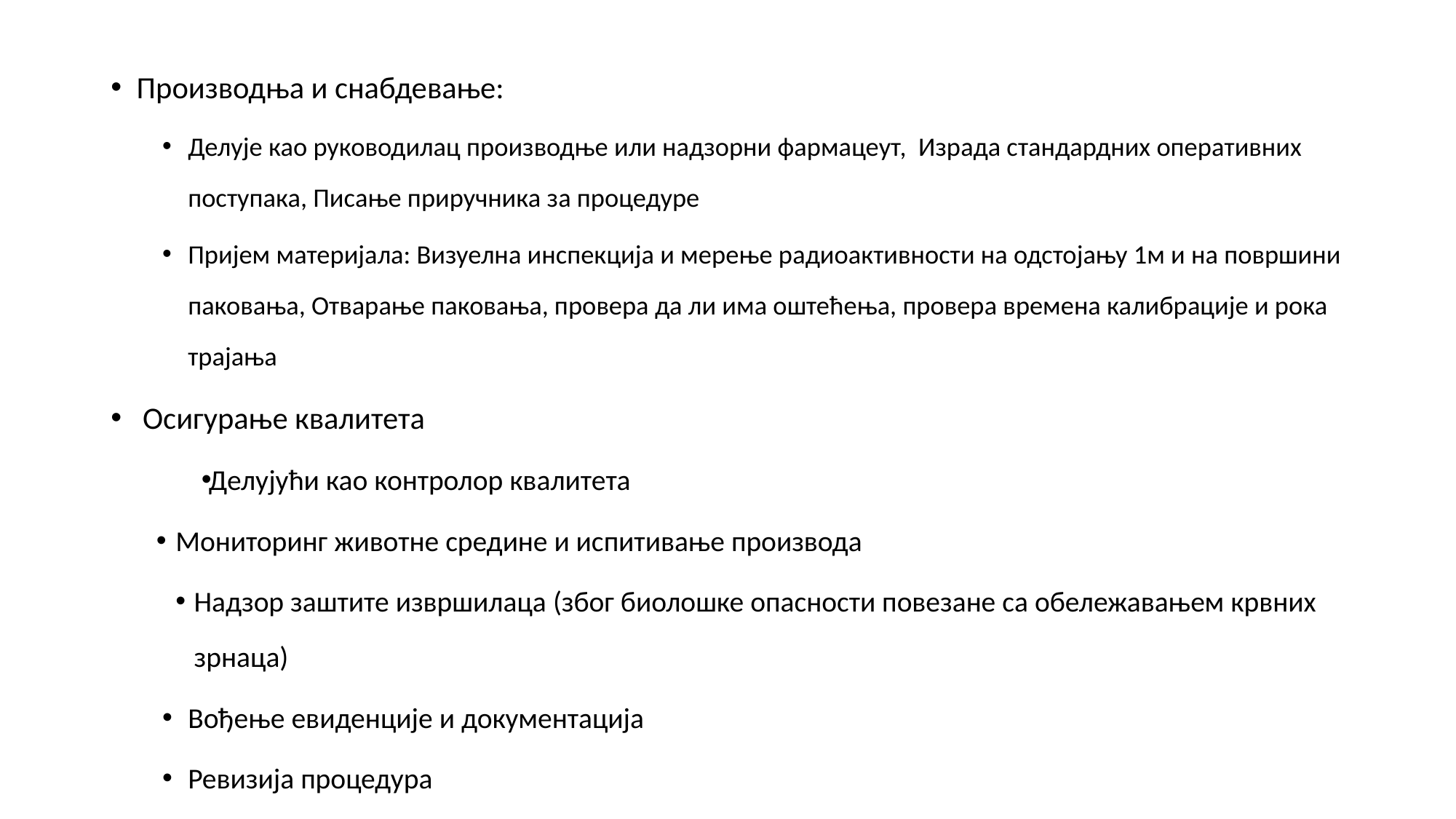

Производња и снабдевање:
Делује као руководилац производње или надзорни фармацеут,  Израда стандардних оперативних поступака, Писање приручника за процедуре
Пријем материјала: Визуелна инспекција и мерење радиоактивности на одстојању 1м и на површини паковања, Отварање паковања, провера да ли има оштећења, провера времена калибрације и рока трајања
Осигурање квалитета
Делујући као контролор квалитета
Мониторинг животне средине и испитивање производа
Надзор заштите извршилаца (због биолошке опасности повезане са обележавањем крвних зрнаца)
Вођење евиденције и документација
Ревизија процедура